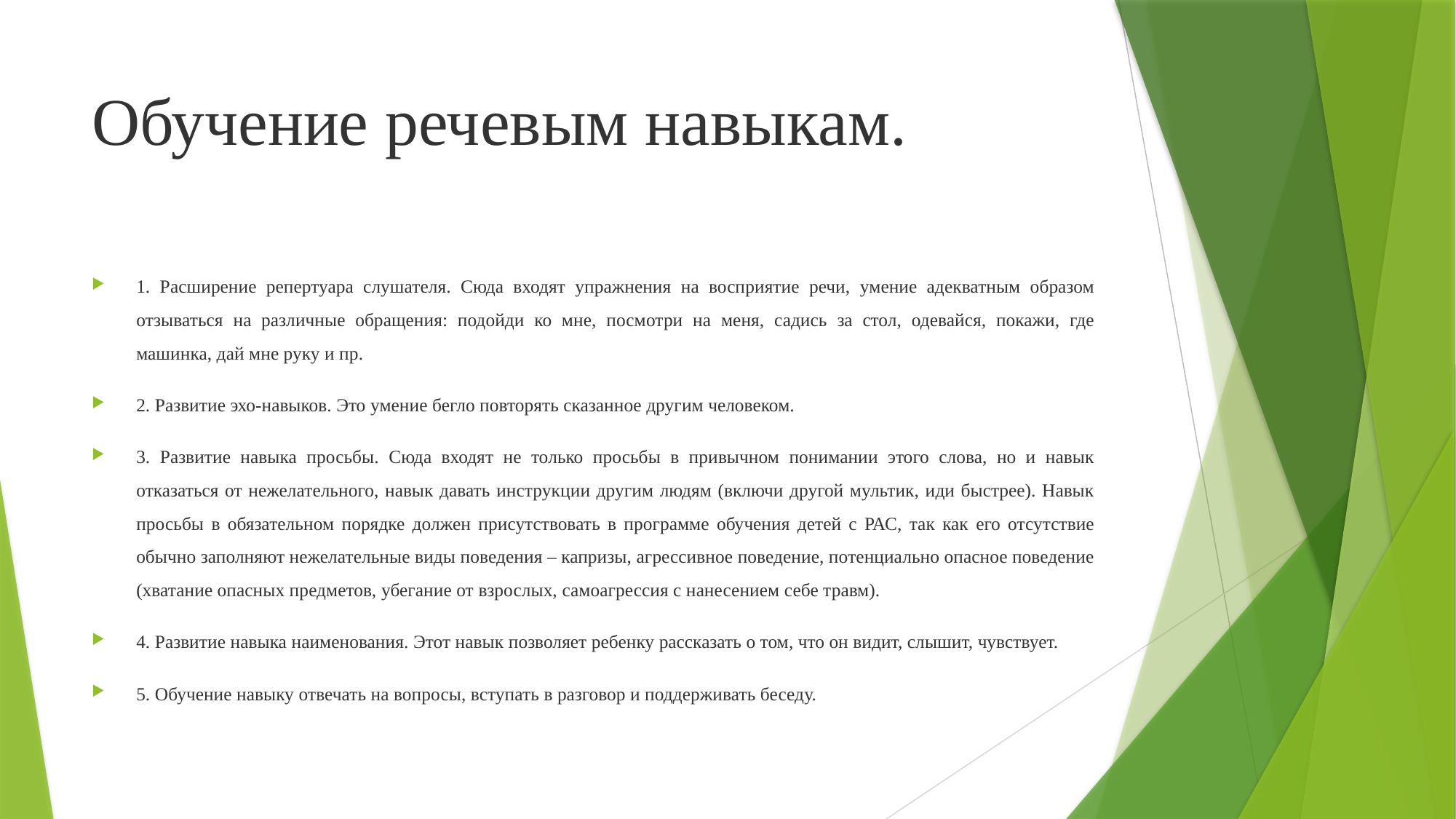

# Обучение речевым навыкам.
1. Расширение репертуара слушателя. Сюда входят упражнения на восприятие речи, умение адекватным образом отзываться на различные обращения: подойди ко мне, посмотри на меня, садись за стол, одевайся, покажи, где машинка, дай мне руку и пр.
2. Развитие эхо-навыков. Это умение бегло повторять сказанное другим человеком.
3. Развитие навыка просьбы. Сюда входят не только просьбы в привычном понимании этого слова, но и навык отказаться от нежелательного, навык давать инструкции другим людям (включи другой мультик, иди быстрее). Навык просьбы в обязательном порядке должен присутствовать в программе обучения детей с РАС, так как его отсутствие обычно заполняют нежелательные виды поведения – капризы, агрессивное поведение, потенциально опасное поведение (хватание опасных предметов, убегание от взрослых, самоагрессия с нанесением себе травм).
4. Развитие навыка наименования. Этот навык позволяет ребенку рассказать о том, что он видит, слышит, чувствует.
5. Обучение навыку отвечать на вопросы, вступать в разговор и поддерживать беседу.